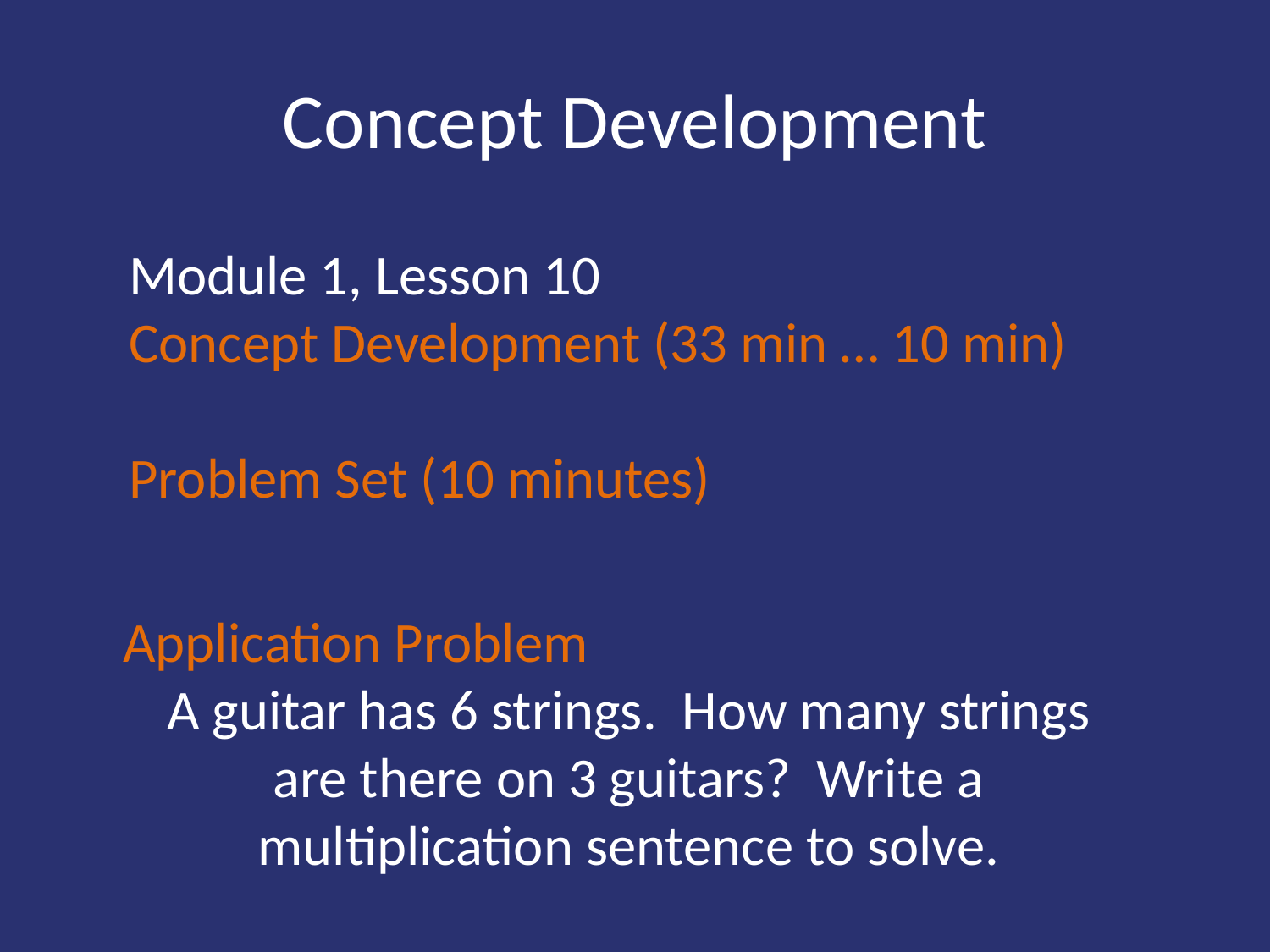

# Concept Development
Module 1, Lesson 10
Concept Development (33 min … 10 min)

Problem Set (10 minutes)

Application Problem
A guitar has 6 strings.  How many strings are there on 3 guitars?  Write a multiplication sentence to solve.